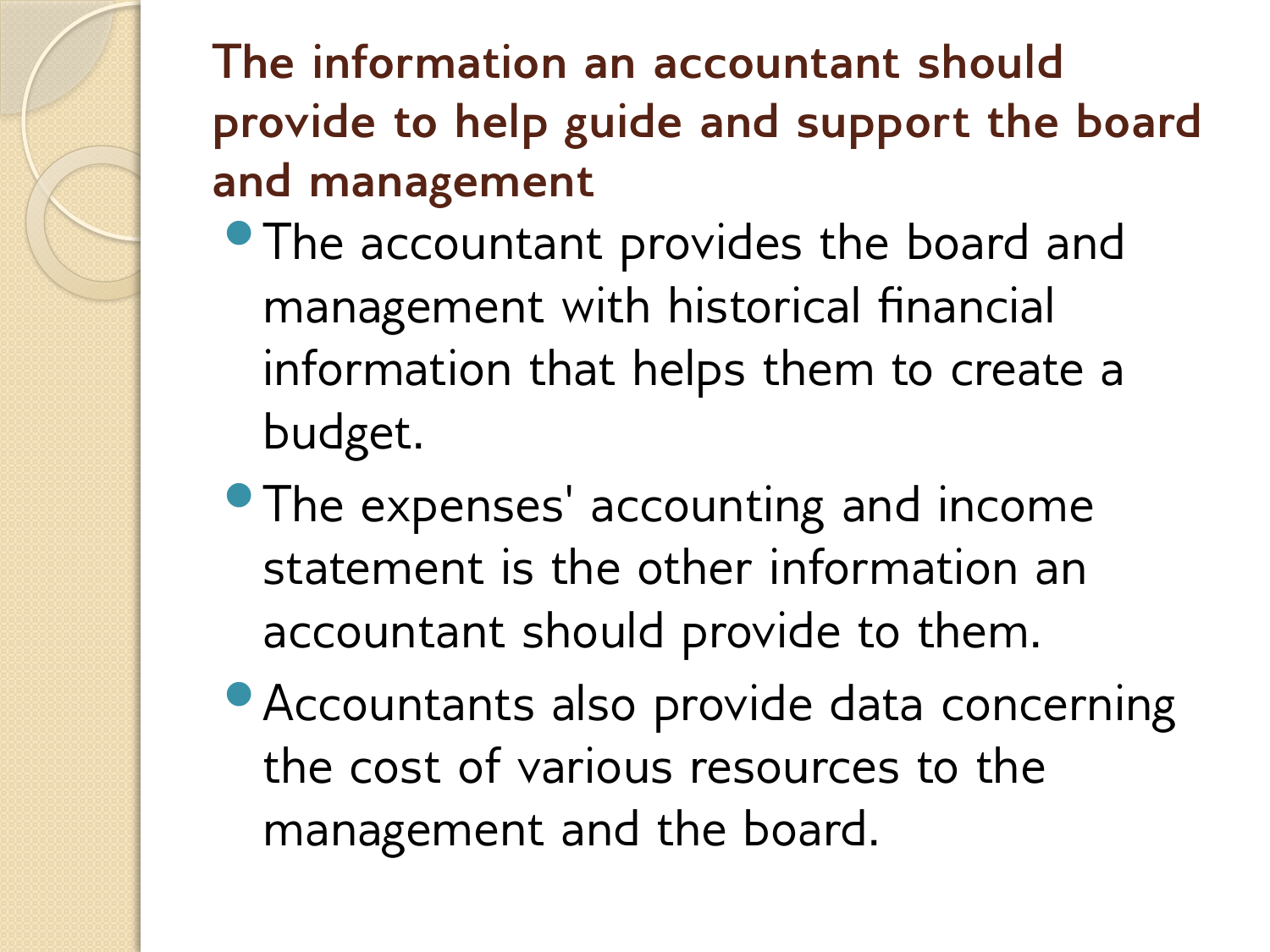

# The information an accountant should provide to help guide and support the board and management
The accountant provides the board and management with historical financial information that helps them to create a budget.
The expenses' accounting and income statement is the other information an accountant should provide to them.
Accountants also provide data concerning the cost of various resources to the management and the board.